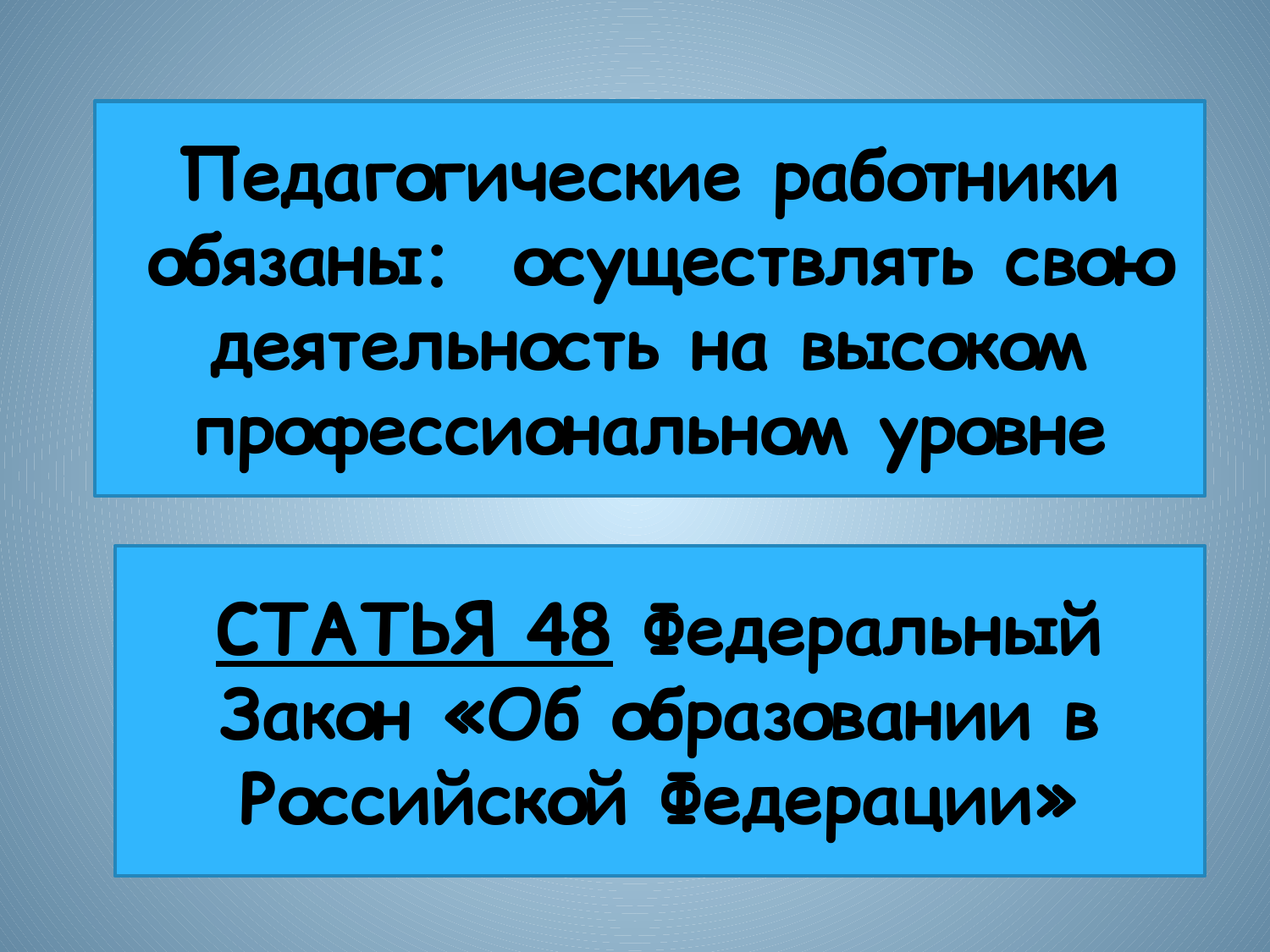

Педагогические работники обязаны:  осуществлять свою деятельность на высоком профессиональном уровне
СТАТЬЯ 48 Федеральный Закон «Об образовании в Российской Федерации»